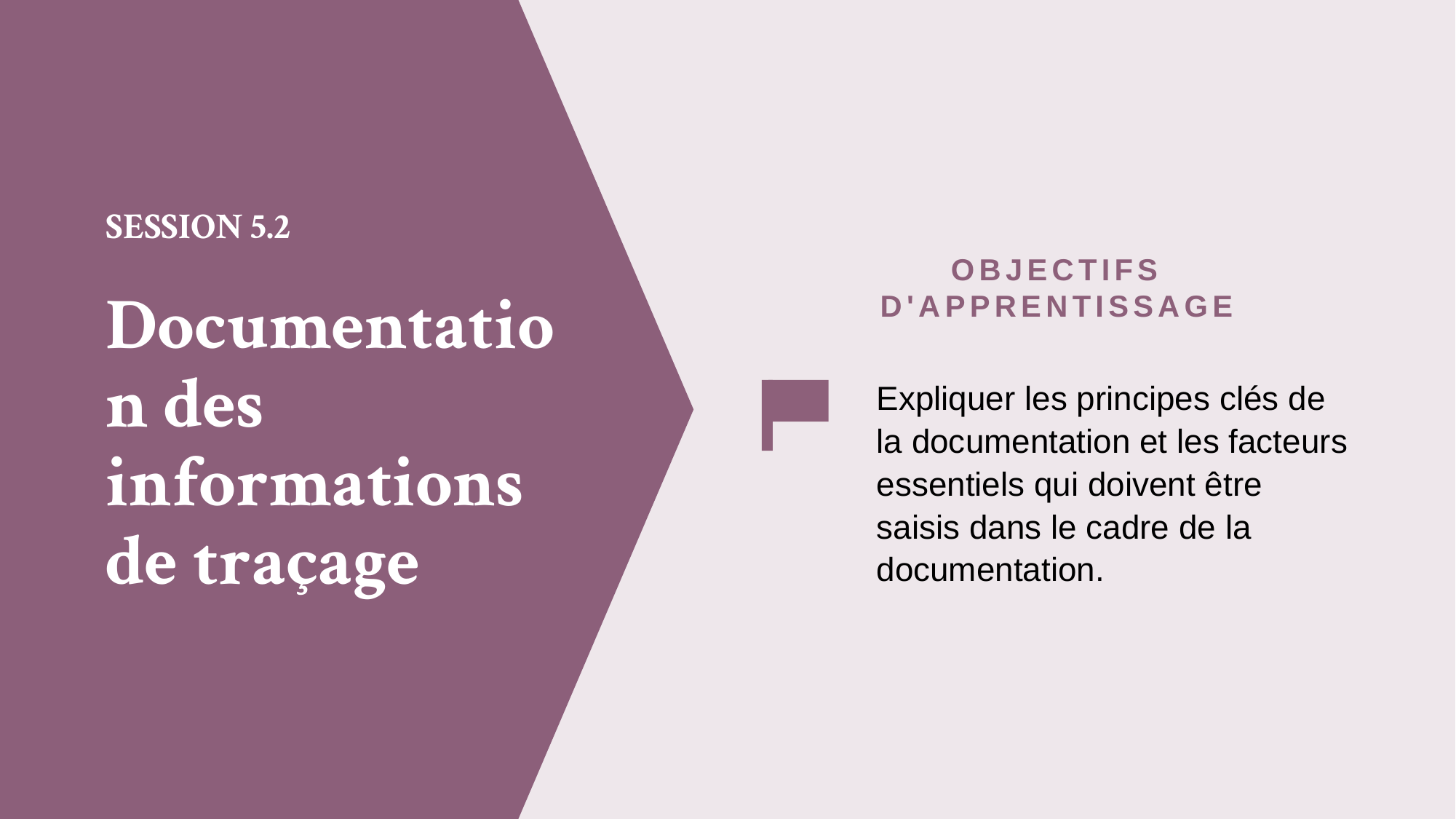

OBJECTIFS D'APPRENTISSAGE
Expliquer les principes clés de la documentation et les facteurs essentiels qui doivent être saisis dans le cadre de la documentation.
# SESSION 5.2 Documentation des informations de traçage